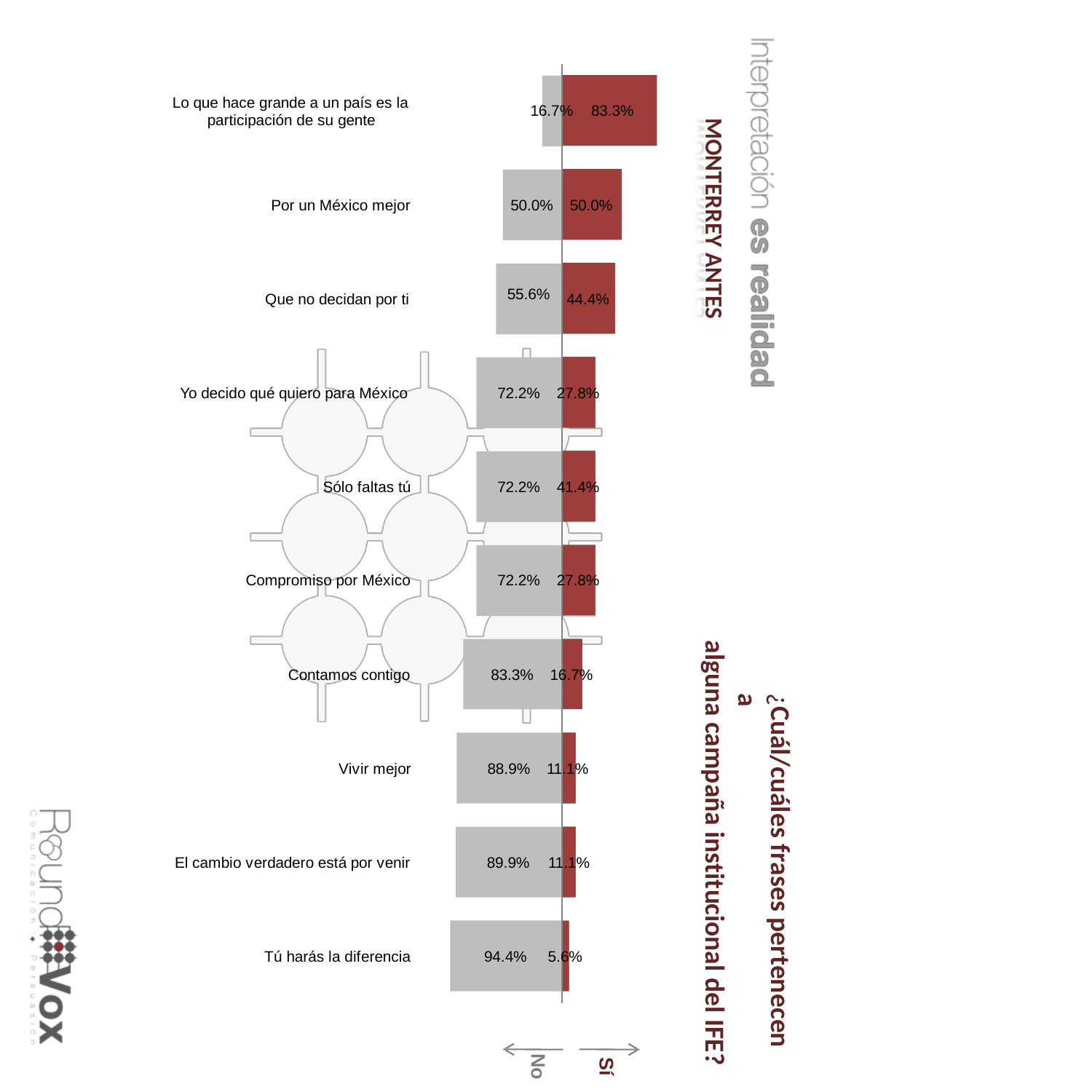

Lo que hace grande a un país es la participación de su gente
16.7%	83.3%

MONTERREY ANTES

Por un México mejor
50.0%
50.0%

55.6%
Que no decidan por ti
44.4%

Yo decido qué quiero para México
72.2%
27.8%

Sólo faltas tú
72.2%
41.4%

Compromiso por México
72.2%
27.8%
¿Cuál/cuáles frases pertenecen a
alguna campaña institucional del IFE?

Contamos contigo
83.3%
16.7%

Vivir mejor
88.9%
11.1%

El cambio verdadero está por venir
89.9%	11.1%

Tú harás la diferencia
94.4%
5.6%

No
Sí